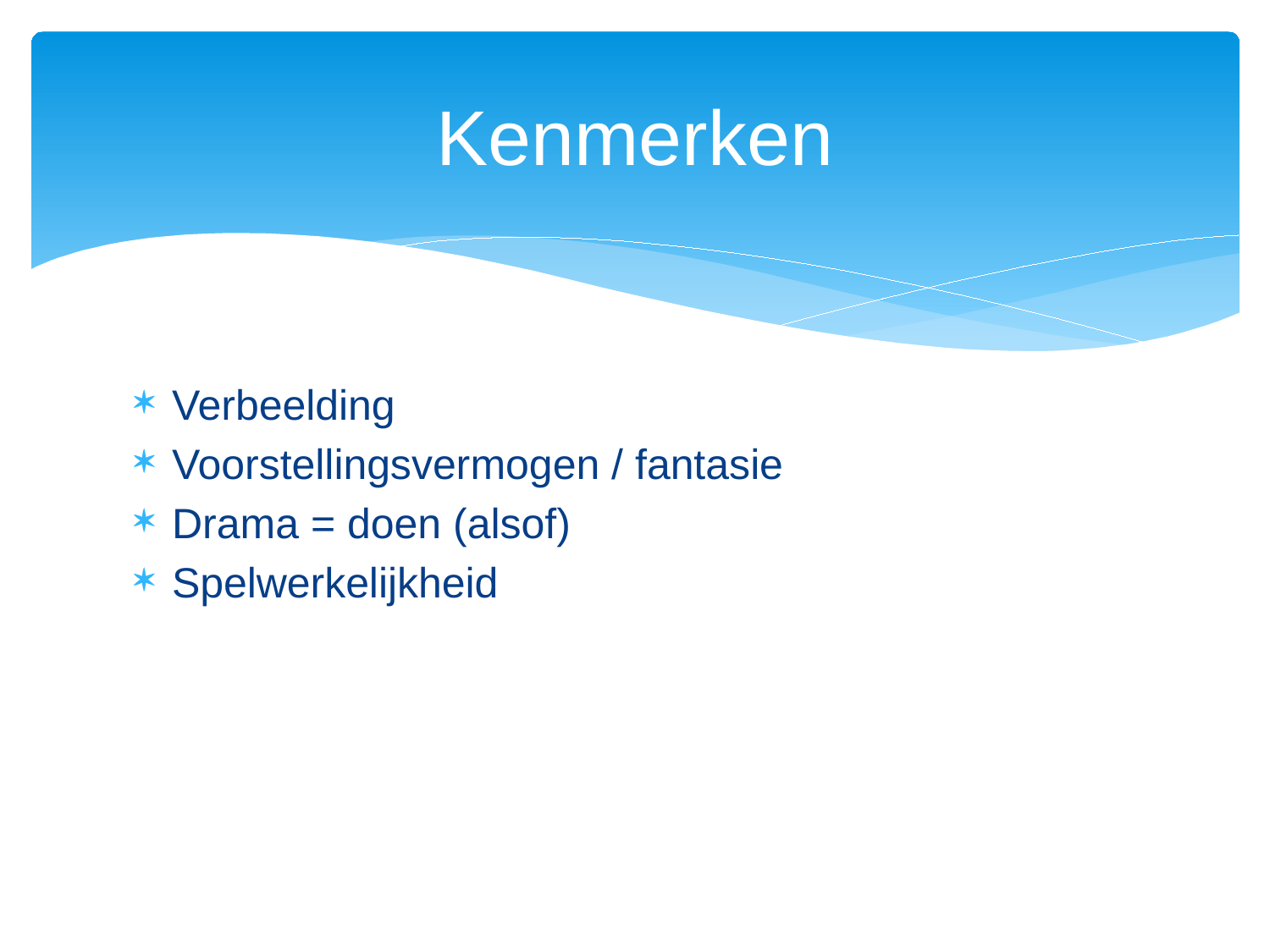

# Kenmerken
Verbeelding
Voorstellingsvermogen / fantasie
Drama = doen (alsof)
Spelwerkelijkheid